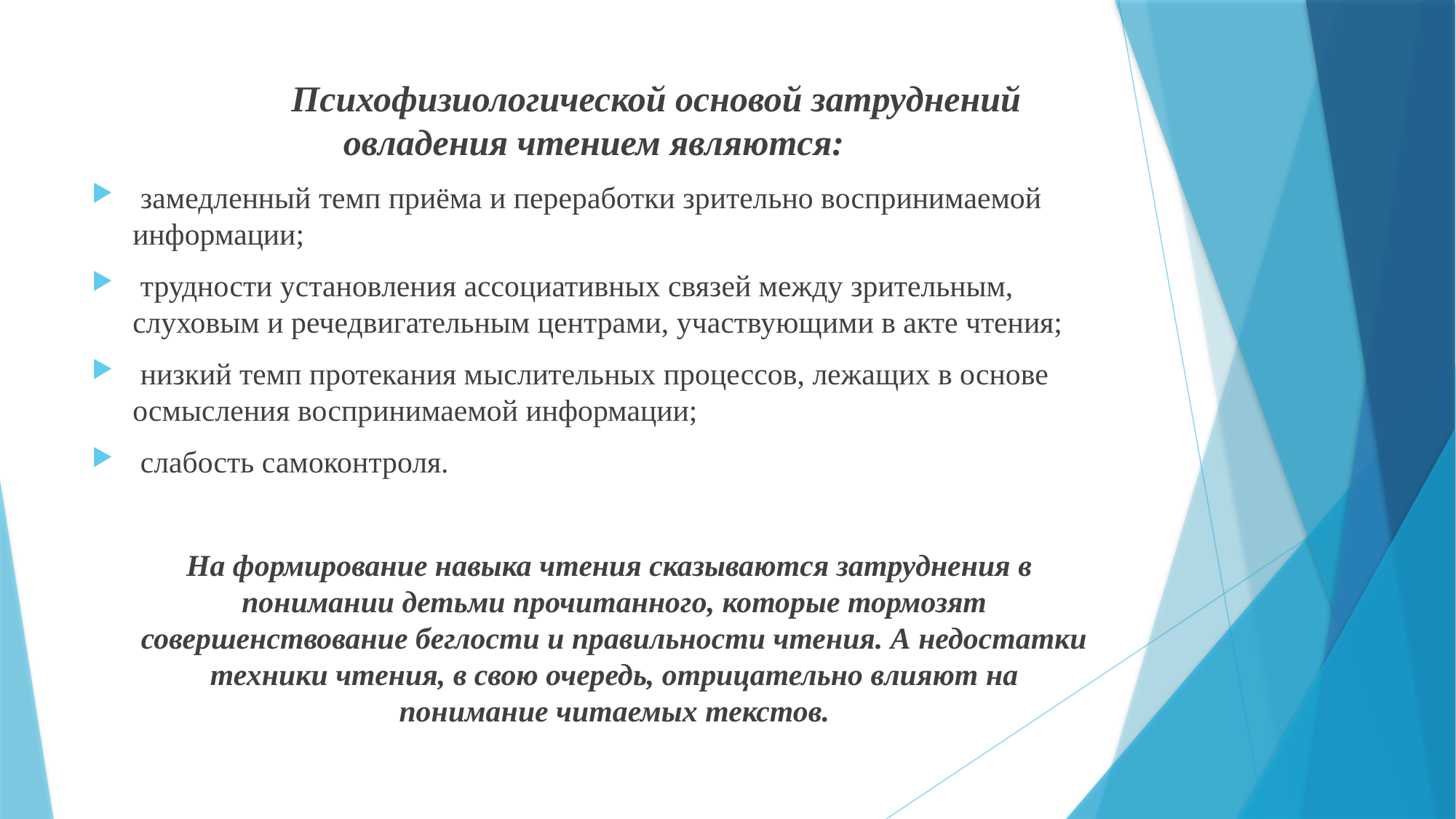

Психофизиологической основой затруднений овладения чтением являются:
 замедленный темп приёма и переработки зрительно воспринимаемой информации;
 трудности установления ассоциативных связей между зрительным, слуховым и речедвигательным центрами, участвующими в акте чтения;
 низкий темп протекания мыслительных процессов, лежащих в основе осмысления воспринимаемой информации;
 слабость самоконтроля.

    На формирование навыка чтения сказываются затруднения в понимании детьми прочитанного, которые тормозят совершенствование беглости и правильности чтения. А недостатки техники чтения, в свою очередь, отрицательно влияют на понимание читаемых текстов.